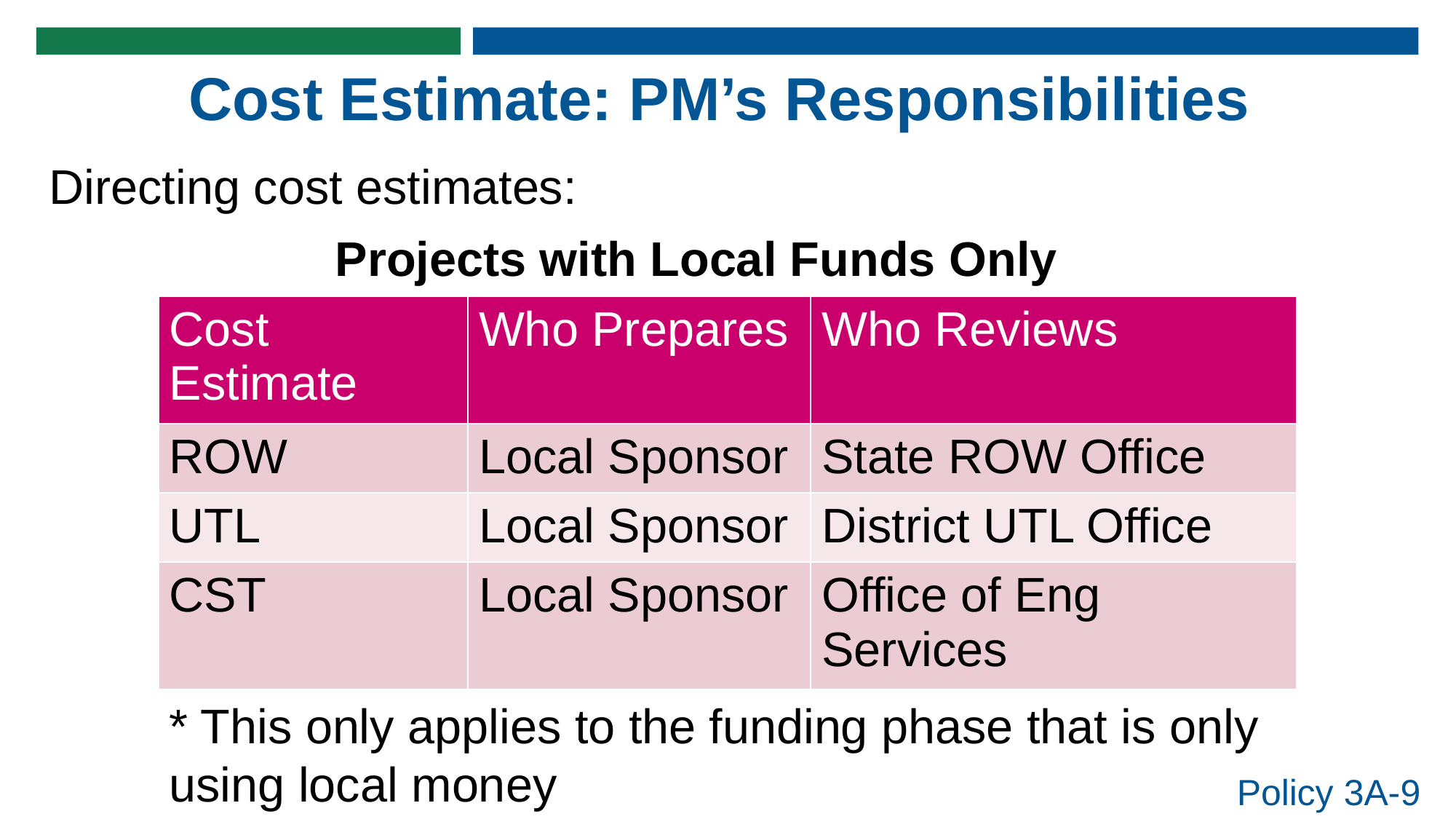

Cost Estimate: PM’s Responsibilities
Directing cost estimates:
Projects with Local Funds Only
| Cost Estimate | Who Prepares | Who Reviews |
| --- | --- | --- |
| ROW | Local Sponsor | State ROW Office |
| UTL | Local Sponsor | District UTL Office |
| CST | Local Sponsor | Office of Eng Services |
* This only applies to the funding phase that is only using local money
Policy 3A-9